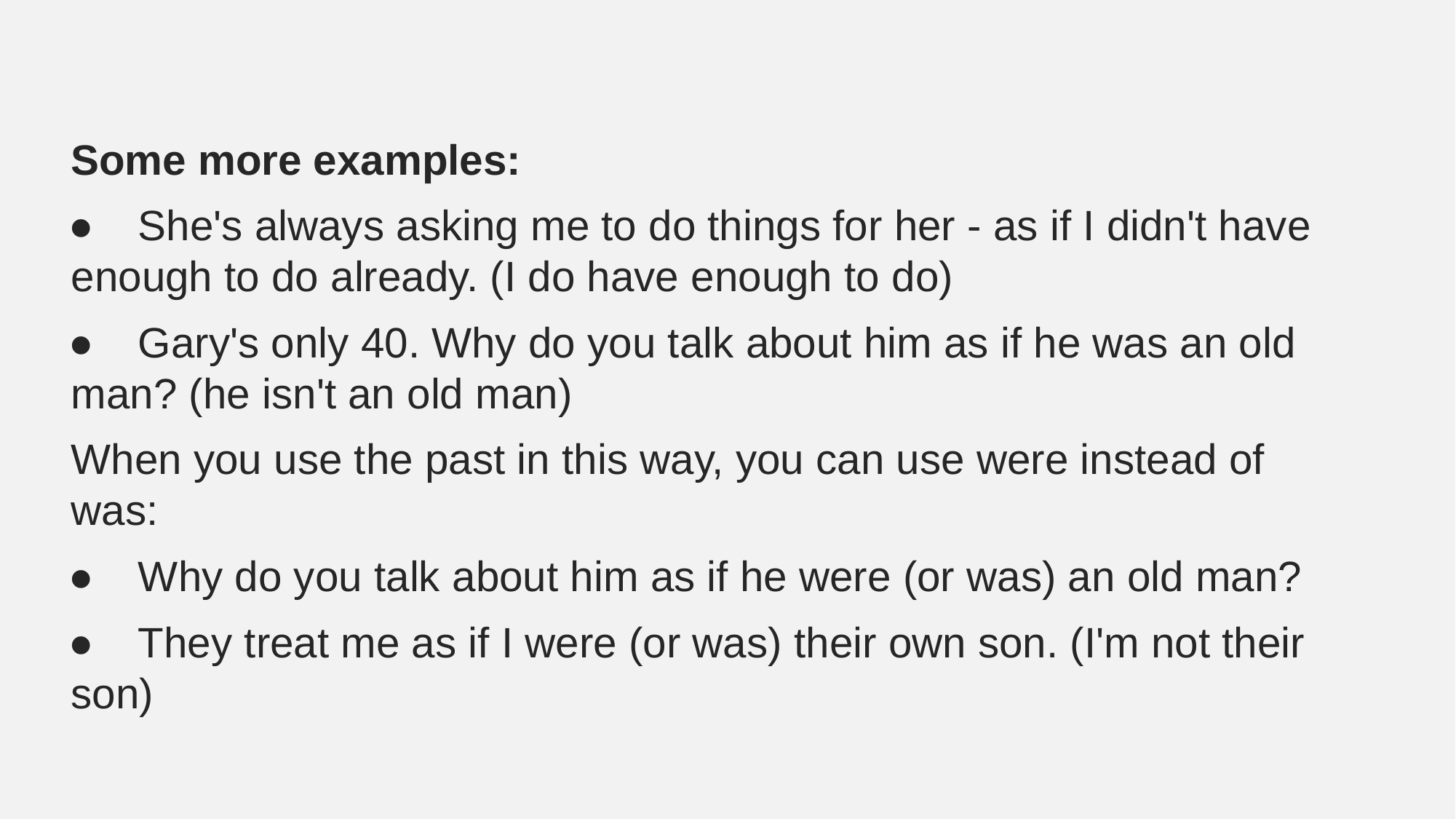

#
Some more examples:
⦁    She's always asking me to do things for her - as if I didn't have enough to do already. (I do have enough to do)
⦁    Gary's only 40. Why do you talk about him as if he was an old man? (he isn't an old man)
When you use the past in this way, you can use were instead of was:
⦁    Why do you talk about him as if he were (or was) an old man?
⦁    They treat me as if I were (or was) their own son. (I'm not their son)